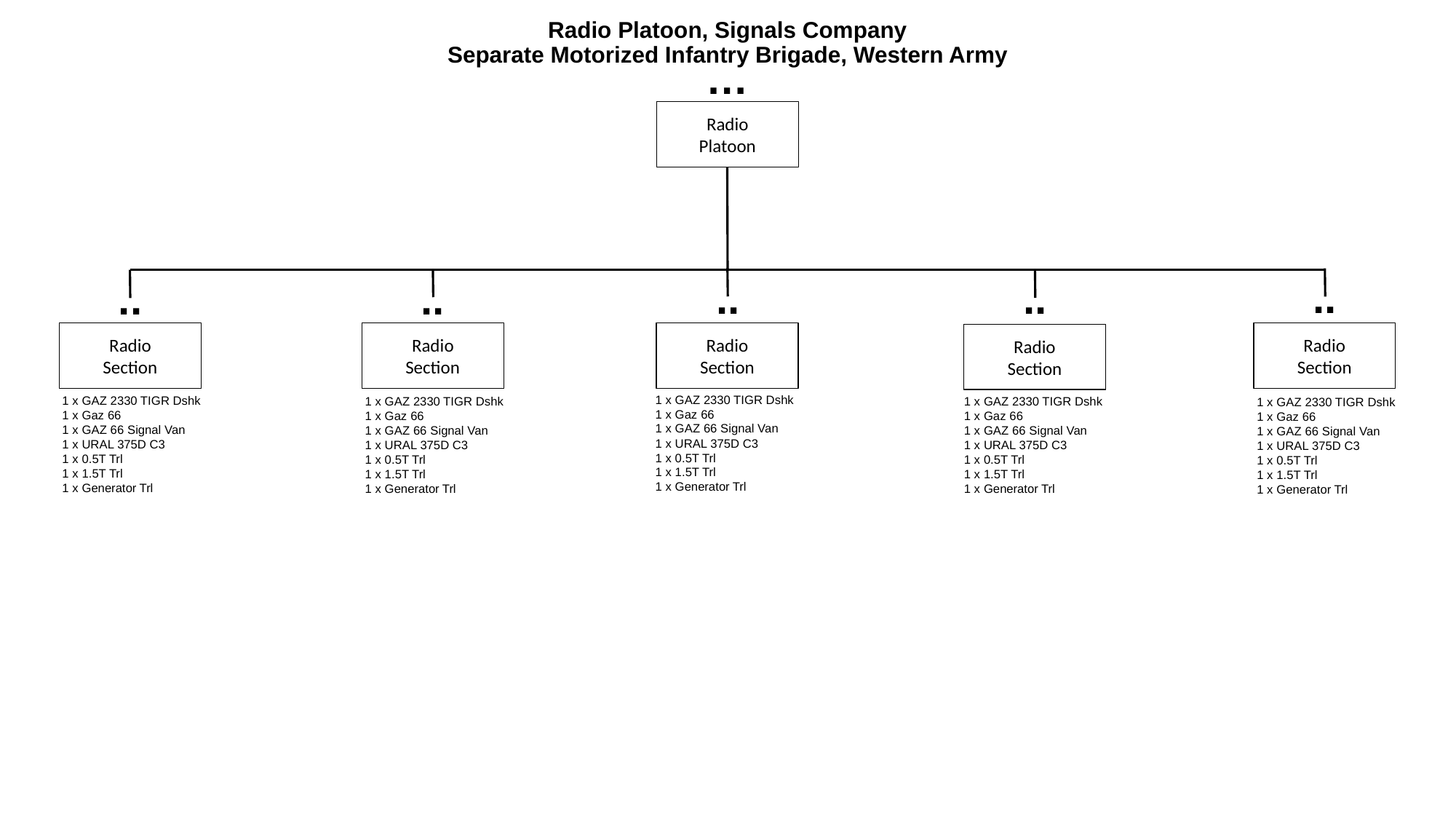

# Radio Platoon, Signals Company Separate Motorized Infantry Brigade, Western Army
…
Radio
Platoon
..
..
..
..
..
Radio
Section
Radio
Section
Radio
Section
Radio
Section
Radio
Section
1 x GAZ 2330 TIGR Dshk
1 x Gaz 66
1 x GAZ 66 Signal Van
1 x URAL 375D C3
1 x 0.5T Trl
1 x 1.5T Trl
1 x Generator Trl
1 x GAZ 2330 TIGR Dshk
1 x Gaz 66
1 x GAZ 66 Signal Van
1 x URAL 375D C3
1 x 0.5T Trl
1 x 1.5T Trl
1 x Generator Trl
1 x GAZ 2330 TIGR Dshk
1 x Gaz 66
1 x GAZ 66 Signal Van
1 x URAL 375D C3
1 x 0.5T Trl
1 x 1.5T Trl
1 x Generator Trl
1 x GAZ 2330 TIGR Dshk
1 x Gaz 66
1 x GAZ 66 Signal Van
1 x URAL 375D C3
1 x 0.5T Trl
1 x 1.5T Trl
1 x Generator Trl
1 x GAZ 2330 TIGR Dshk
1 x Gaz 66
1 x GAZ 66 Signal Van
1 x URAL 375D C3
1 x 0.5T Trl
1 x 1.5T Trl
1 x Generator Trl